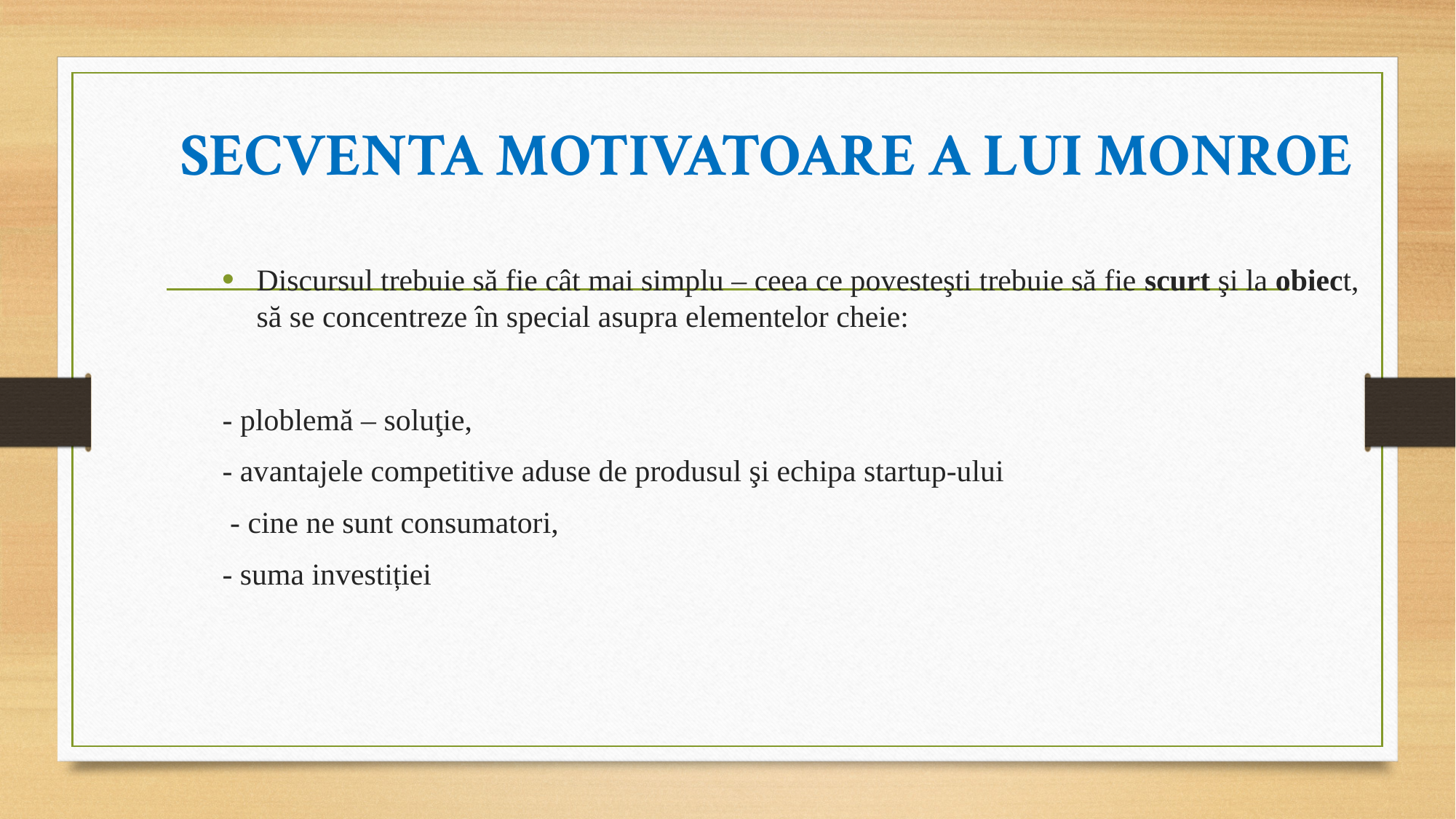

# SECVENTA MOTIVATOARE A LUI MONROE
Discursul trebuie să fie cât mai simplu – ceea ce povesteşti trebuie să fie scurt şi la obiect, să se concentreze în special asupra elementelor cheie:

- ploblemă – soluţie,
- avantajele competitive aduse de produsul şi echipa startup-ului
 - cine ne sunt consumatori,
- suma investiției